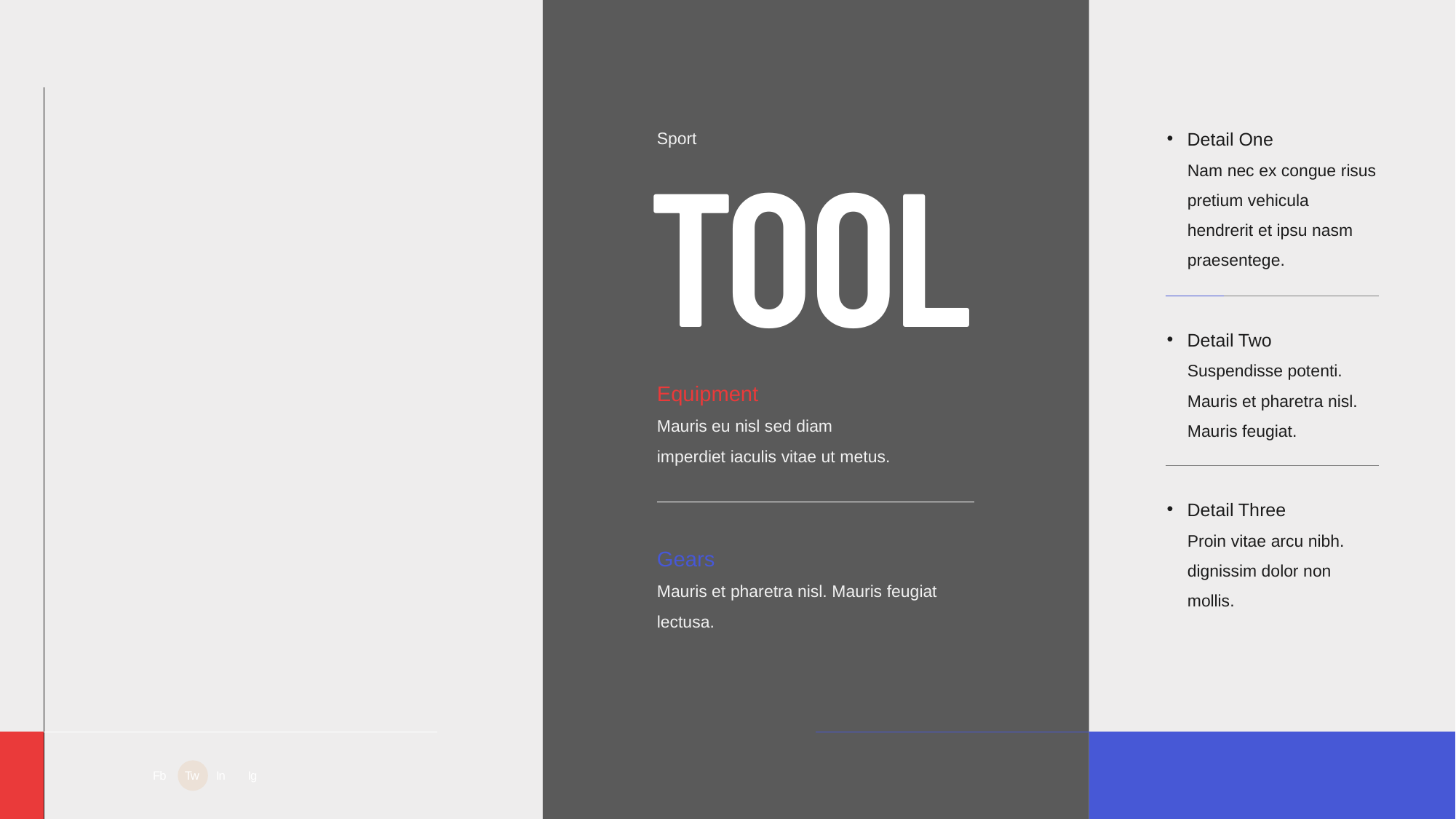

Sport
Detail One
TOOL
Nam nec ex congue risus pretium vehicula hendrerit et ipsu nasm praesentege.
Detail Two
Suspendisse potenti. Mauris et pharetra nisl. Mauris feugiat.
Equipment
Mauris eu nisl sed diam
imperdiet iaculis vitae ut metus.
Detail Three
Proin vitae arcu nibh. dignissim dolor non mollis.
Gears
Mauris et pharetra nisl. Mauris feugiat lectusa.

Fb
Tw
In
Ig